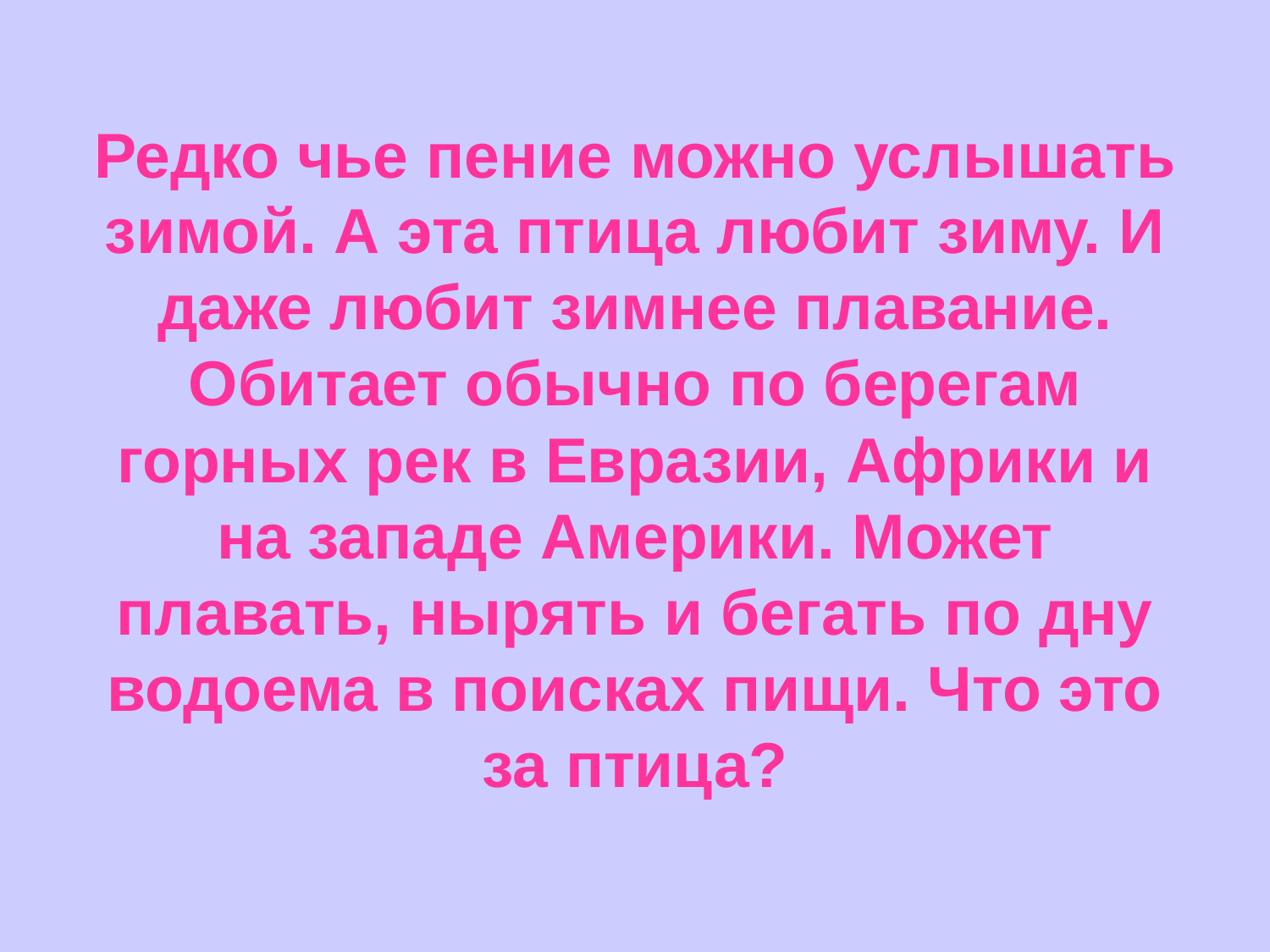

# Редко чье пение можно услышать зимой. А эта птица любит зиму. И даже любит зимнее плавание. Обитает обычно по берегам горных рек в Евразии, Африки и на западе Америки. Может плавать, нырять и бегать по дну водоема в поисках пищи. Что это за птица?